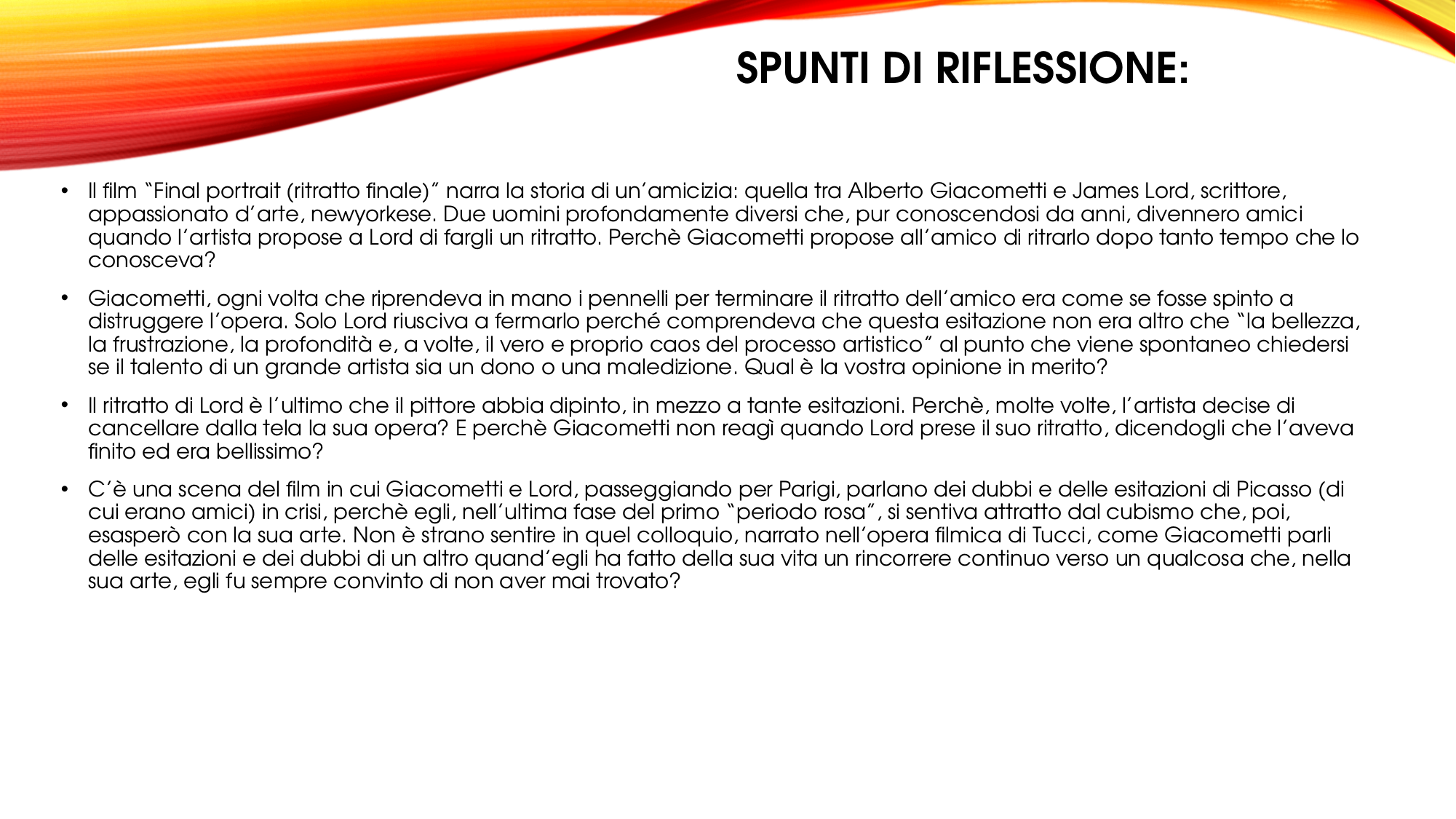

# Spunti di riflessione:
Il film “Final portrait (ritratto finale)” narra la storia di un’amicizia: quella tra Alberto Giacometti e James Lord, scrittore, appassionato d’arte, newyorkese. Due uomini profondamente diversi che, pur conoscendosi da anni, divennero amici quando l’artista propose a Lord di fargli un ritratto. Perchè Giacometti propose all’amico di ritrarlo dopo tanto tempo che lo conosceva?
Giacometti, ogni volta che riprendeva in mano i pennelli per terminare il ritratto dell’amico era come se fosse spinto a distruggere l’opera. Solo Lord riusciva a fermarlo perché comprendeva che questa esitazione non era altro che “la bellezza, la frustrazione, la profondità e, a volte, il vero e proprio caos del processo artistico” al punto che viene spontaneo chiedersi se il talento di un grande artista sia un dono o una maledizione. Qual è la vostra opinione in merito?
Il ritratto di Lord è l’ultimo che il pittore abbia dipinto, in mezzo a tante esitazioni. Perchè, molte volte, l’artista decise di cancellare dalla tela la sua opera? E perchè Giacometti non reagì quando Lord prese il suo ritratto, dicendogli che l’aveva finito ed era bellissimo?
C’è una scena del film in cui Giacometti e Lord, passeggiando per Parigi, parlano dei dubbi e delle esitazioni di Picasso (di cui erano amici) in crisi, perchè egli, nell’ultima fase del primo “periodo rosa”, si sentiva attratto dal cubismo che, poi, esasperò con la sua arte. Non è strano sentire in quel colloquio, narrato nell’opera filmica di Tucci, come Giacometti parli delle esitazioni e dei dubbi di un altro quand’egli ha fatto della sua vita un rincorrere continuo verso un qualcosa che, nella sua arte, egli fu sempre convinto di non aver mai trovato?